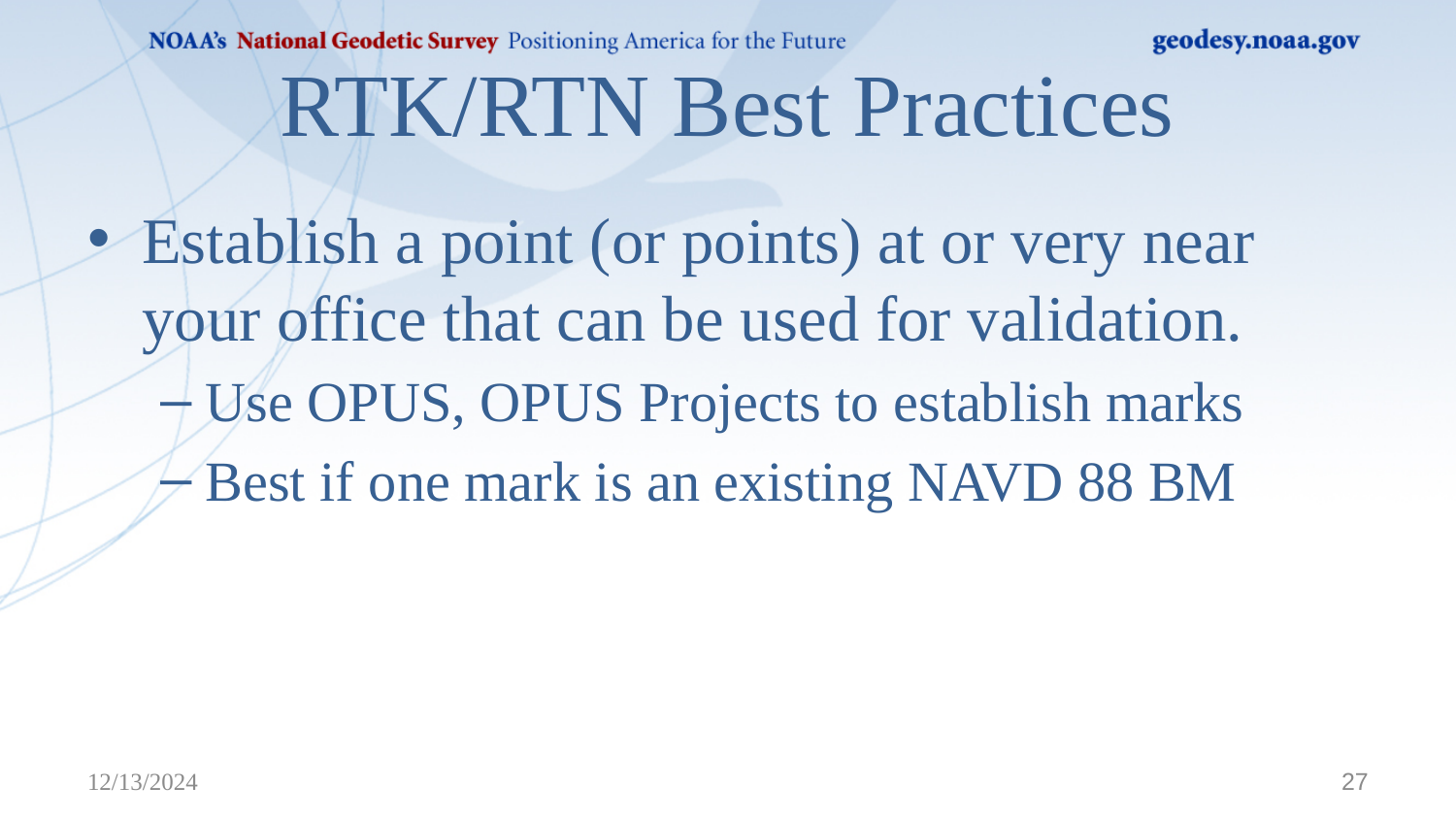

# RTK/RTN Best Practices
Establish a point (or points) at or very near your office that can be used for validation.
Use OPUS, OPUS Projects to establish marks
Best if one mark is an existing NAVD 88 BM
12/13/2024
27